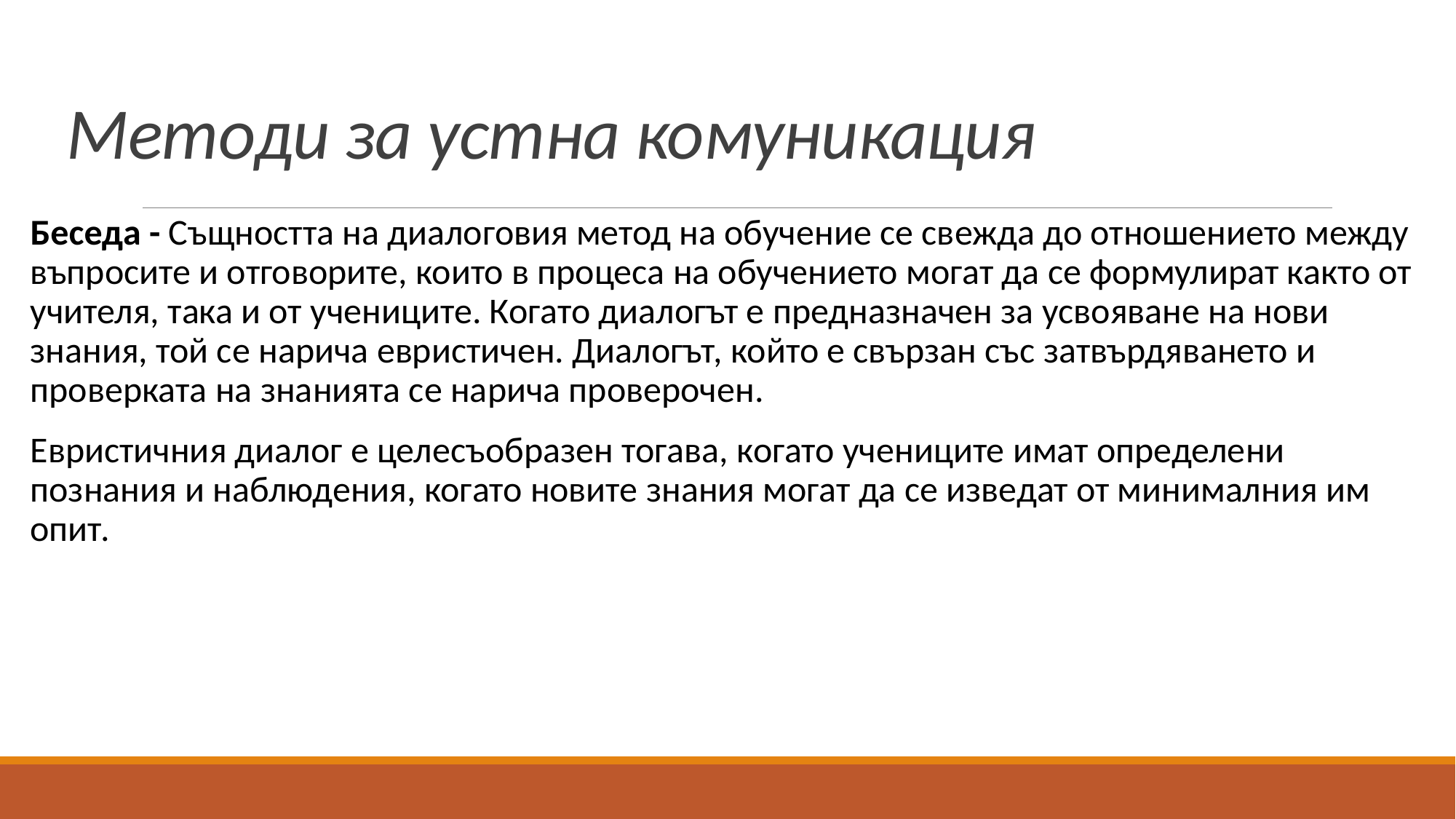

Методи за устна комуникация
Беседа - Същността на диалоговия метод на обучение се свежда до отношението между въпросите и отговорите, които в процеса на обучението могат да се формулират както от учителя, така и от учениците. Когато диалогът е предназначен за усвояване на нови знания, той се нарича евристичен. Диалогът, който е свързан със затвърдяването и проверката на знанията се нарича проверочен.
Евристичния диалог е целесъобразен тогава, когато учениците имат определени познания и наблюдения, когато новите знания могат да се изведат от минималния им опит.